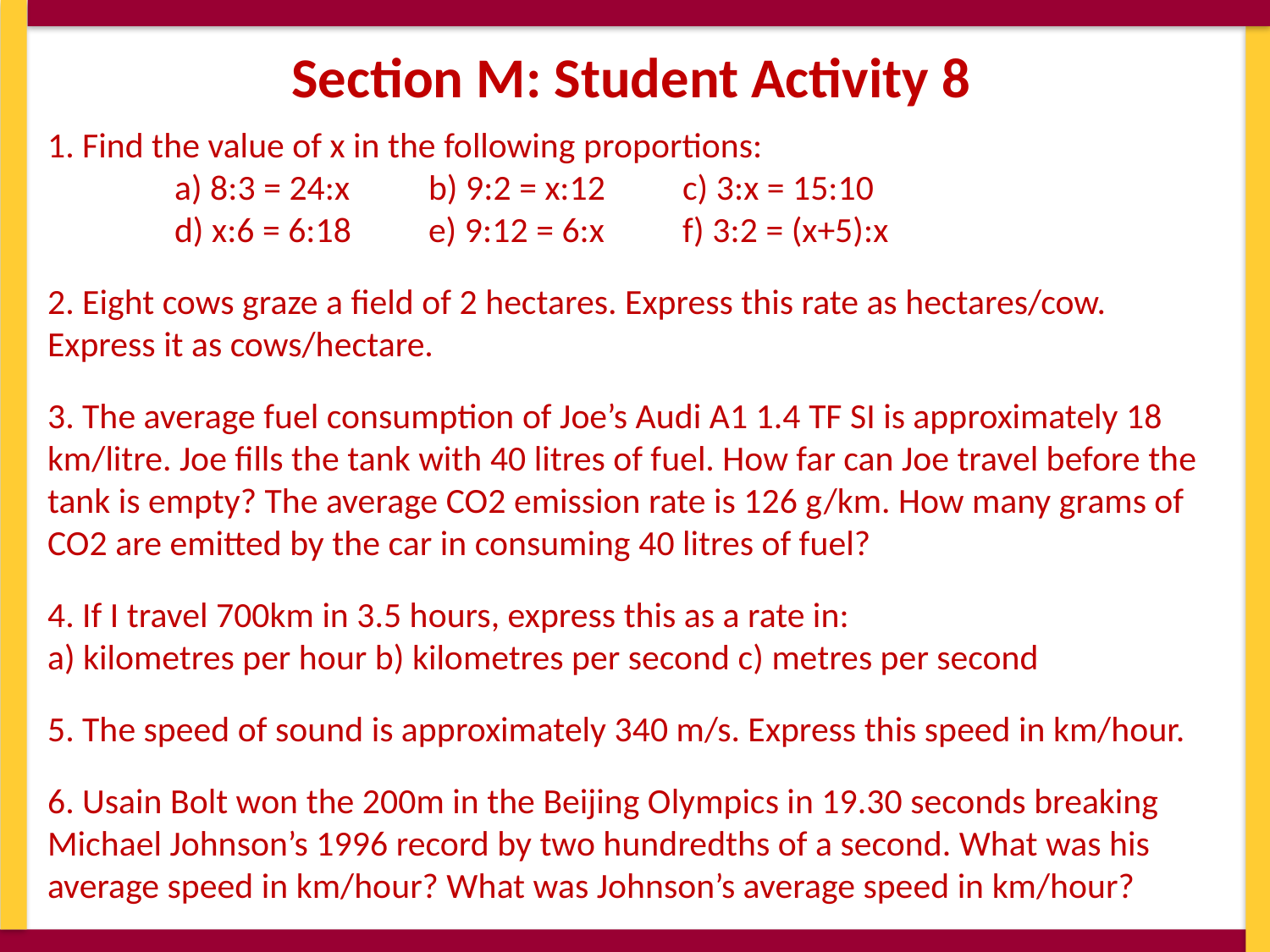

Section M: Student Activity 8
1. Find the value of x in the following proportions:
	a) 8:3 = 24:x 	b) 9:2 = x:12 	c) 3:x = 15:10
	d) x:6 = 6:18 	e) 9:12 = 6:x 	f) 3:2 = (x+5):x

2. Eight cows graze a field of 2 hectares. Express this rate as hectares/cow.
Express it as cows/hectare.

3. The average fuel consumption of Joe’s Audi A1 1.4 TF SI is approximately 18 km/litre. Joe fills the tank with 40 litres of fuel. How far can Joe travel before the tank is empty? The average CO2 emission rate is 126 g/km. How many grams of CO2 are emitted by the car in consuming 40 litres of fuel?

4. If I travel 700km in 3.5 hours, express this as a rate in:
a) kilometres per hour b) kilometres per second c) metres per second

5. The speed of sound is approximately 340 m/s. Express this speed in km/hour.

6. Usain Bolt won the 200m in the Beijing Olympics in 19.30 seconds breaking Michael Johnson’s 1996 record by two hundredths of a second. What was his average speed in km/hour? What was Johnson’s average speed in km/hour?